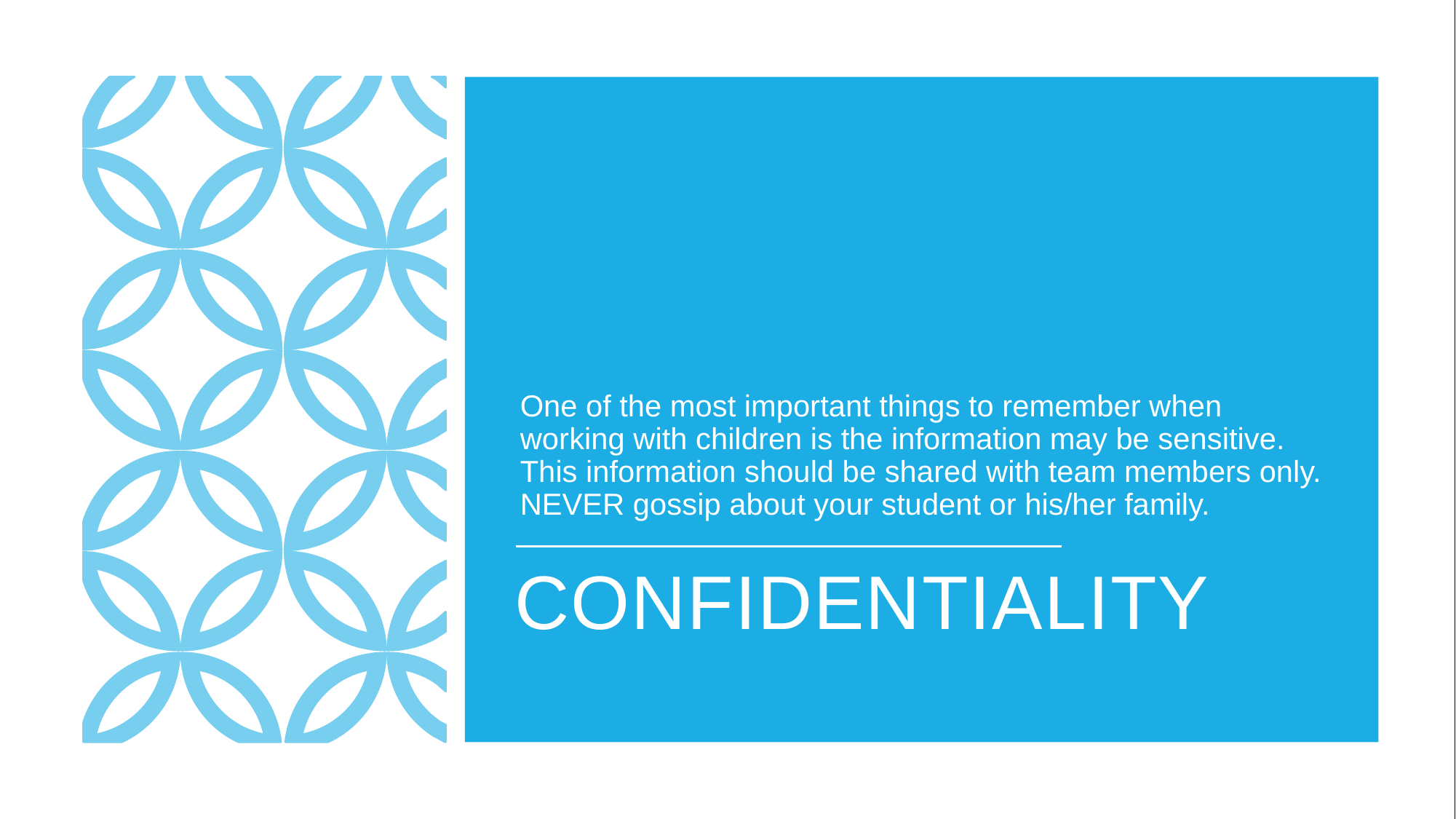

One of the most important things to remember when working with children is the information may be sensitive. This information should be shared with team members only. NEVER gossip about your student or his/her family.

# Confidentiality